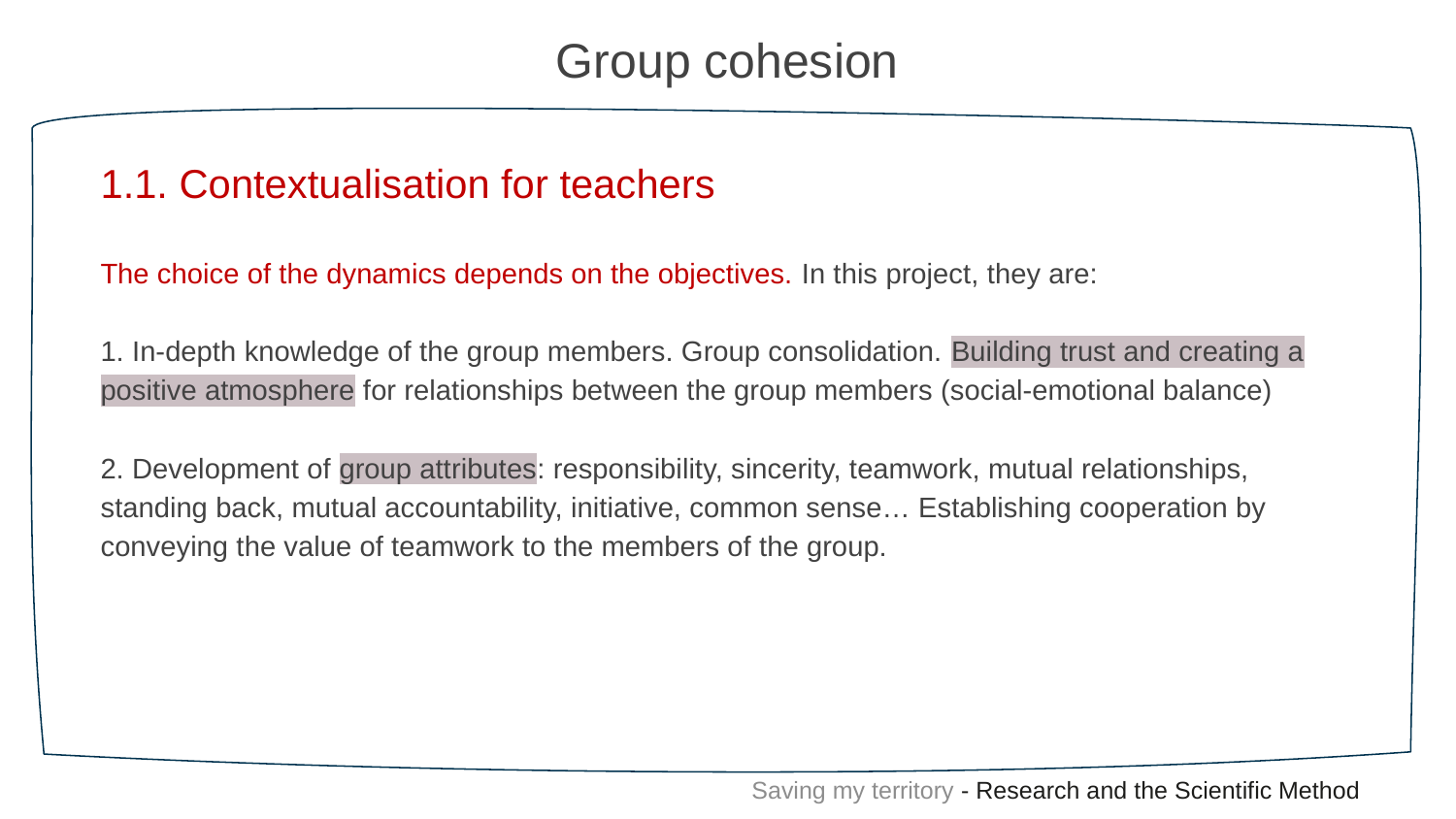

Group cohesion

1.1. Contextualisation for teachers
The choice of the dynamics depends on the objectives. In this project, they are:

1. In-depth knowledge of the group members. Group consolidation. Building trust and creating a positive atmosphere for relationships between the group members (social-emotional balance)

2. Development of group attributes: responsibility, sincerity, teamwork, mutual relationships, standing back, mutual accountability, initiative, common sense… Establishing cooperation by conveying the value of teamwork to the members of the group.

Saving my territory - Research and the Scientific Method